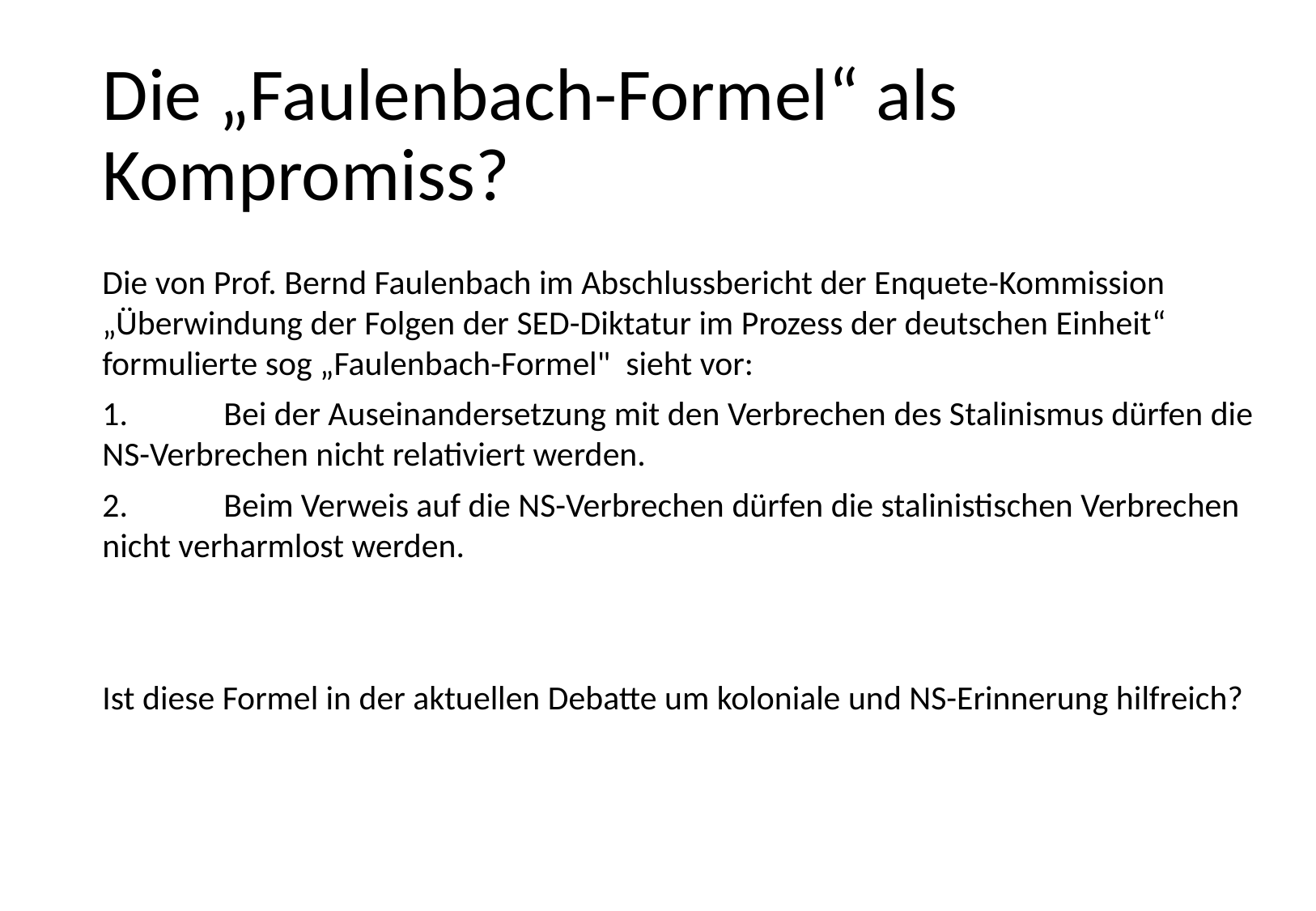

# Die „Faulenbach-Formel“ als Kompromiss?
Die von Prof. Bernd Faulenbach im Abschlussbericht der Enquete-Kommission „Überwindung der Folgen der SED-Diktatur im Prozess der deutschen Einheit“ formulierte sog „Faulenbach-Formel"  sieht vor:
1.	Bei der Auseinandersetzung mit den Verbrechen des Stalinismus dürfen die NS-Verbrechen nicht relativiert werden.
2.	Beim Verweis auf die NS-Verbrechen dürfen die stalinistischen Verbrechen nicht verharmlost werden.

Ist diese Formel in der aktuellen Debatte um koloniale und NS-Erinnerung hilfreich?